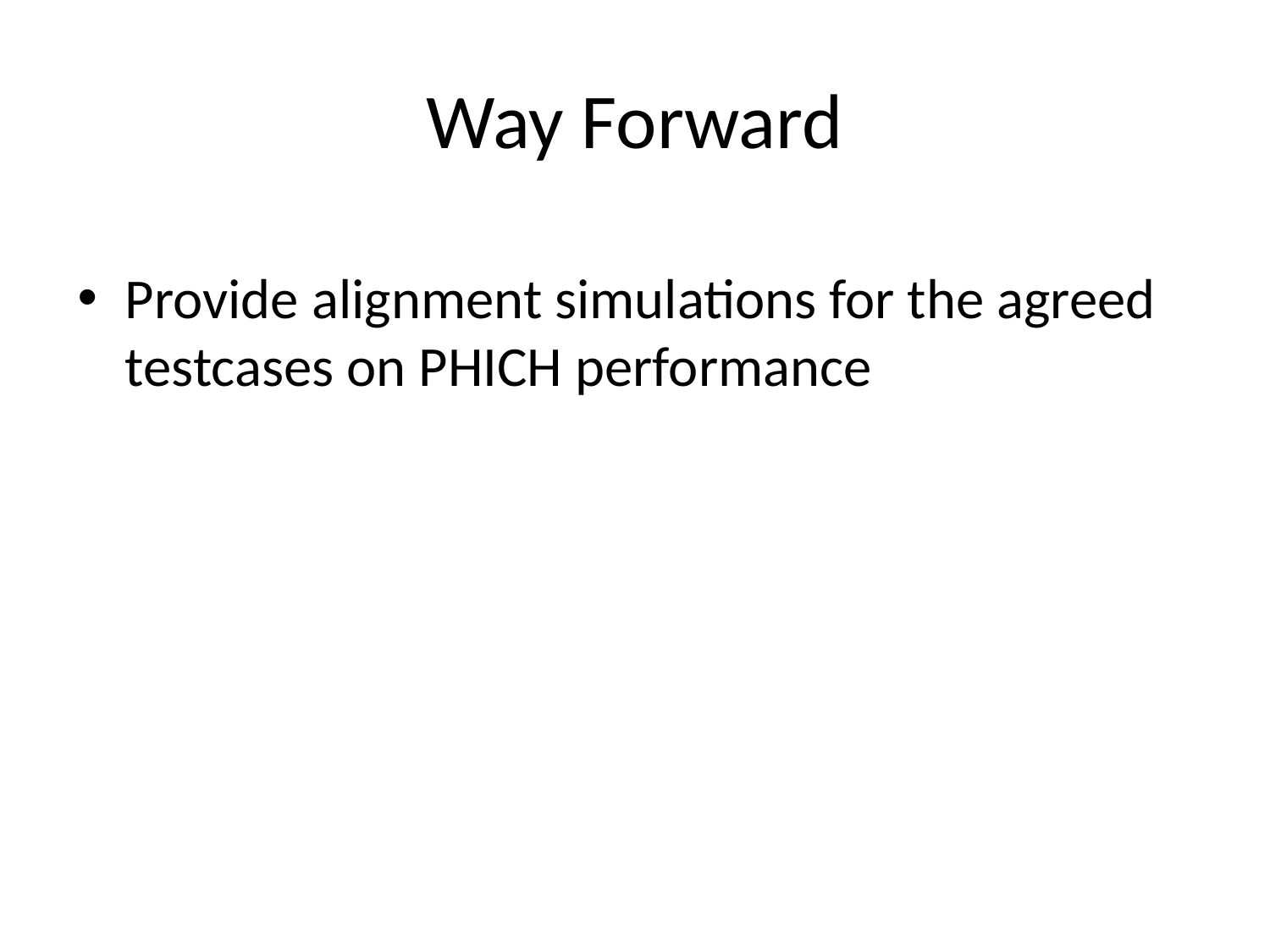

# Way Forward
Provide alignment simulations for the agreed testcases on PHICH performance